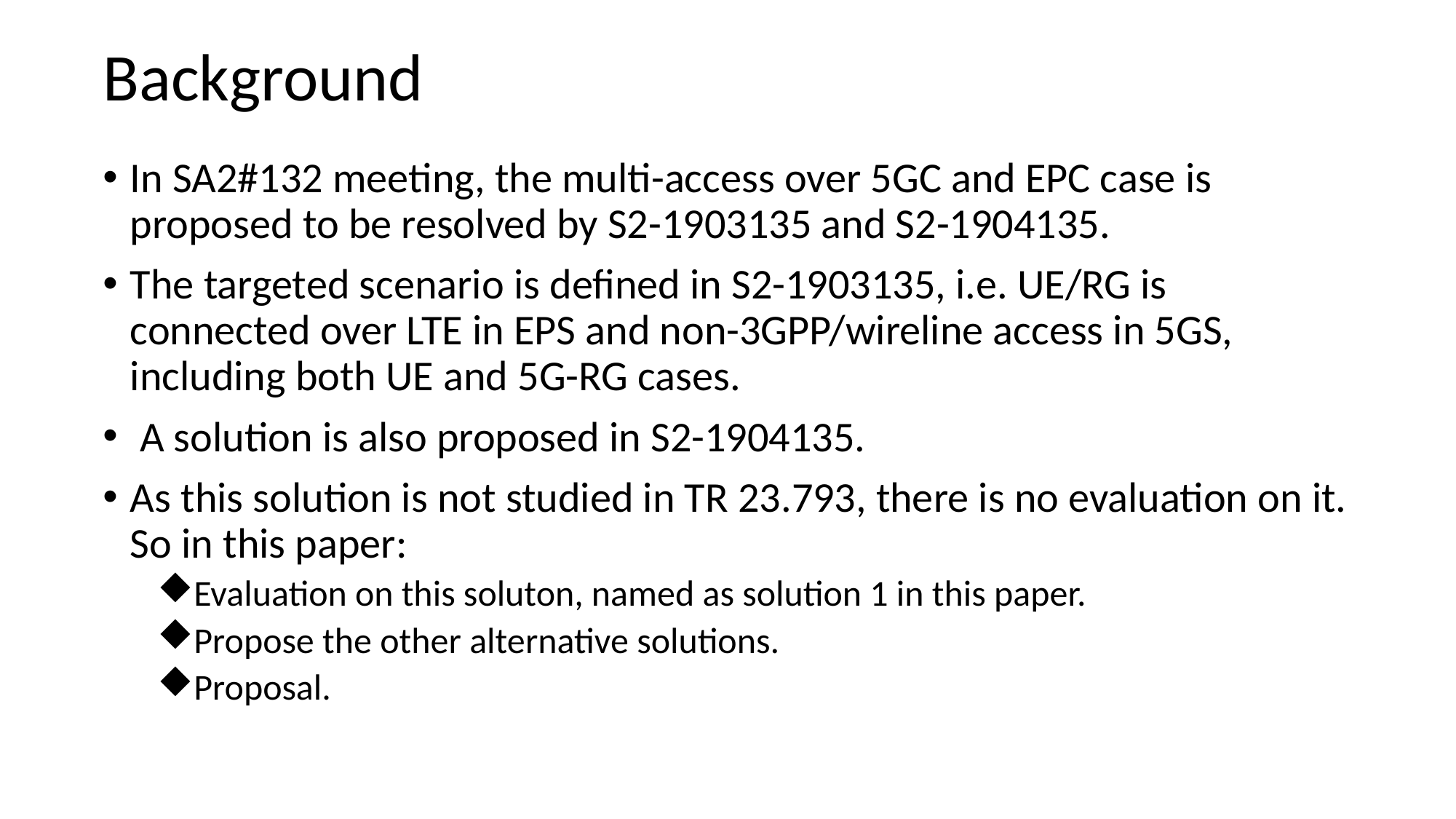

# Background
In SA2#132 meeting, the multi-access over 5GC and EPC case is proposed to be resolved by S2-1903135 and S2-1904135.
The targeted scenario is defined in S2-1903135, i.e. UE/RG is connected over LTE in EPS and non-3GPP/wireline access in 5GS, including both UE and 5G-RG cases.
 A solution is also proposed in S2-1904135.
As this solution is not studied in TR 23.793, there is no evaluation on it. So in this paper:
Evaluation on this soluton, named as solution 1 in this paper.
Propose the other alternative solutions.
Proposal.